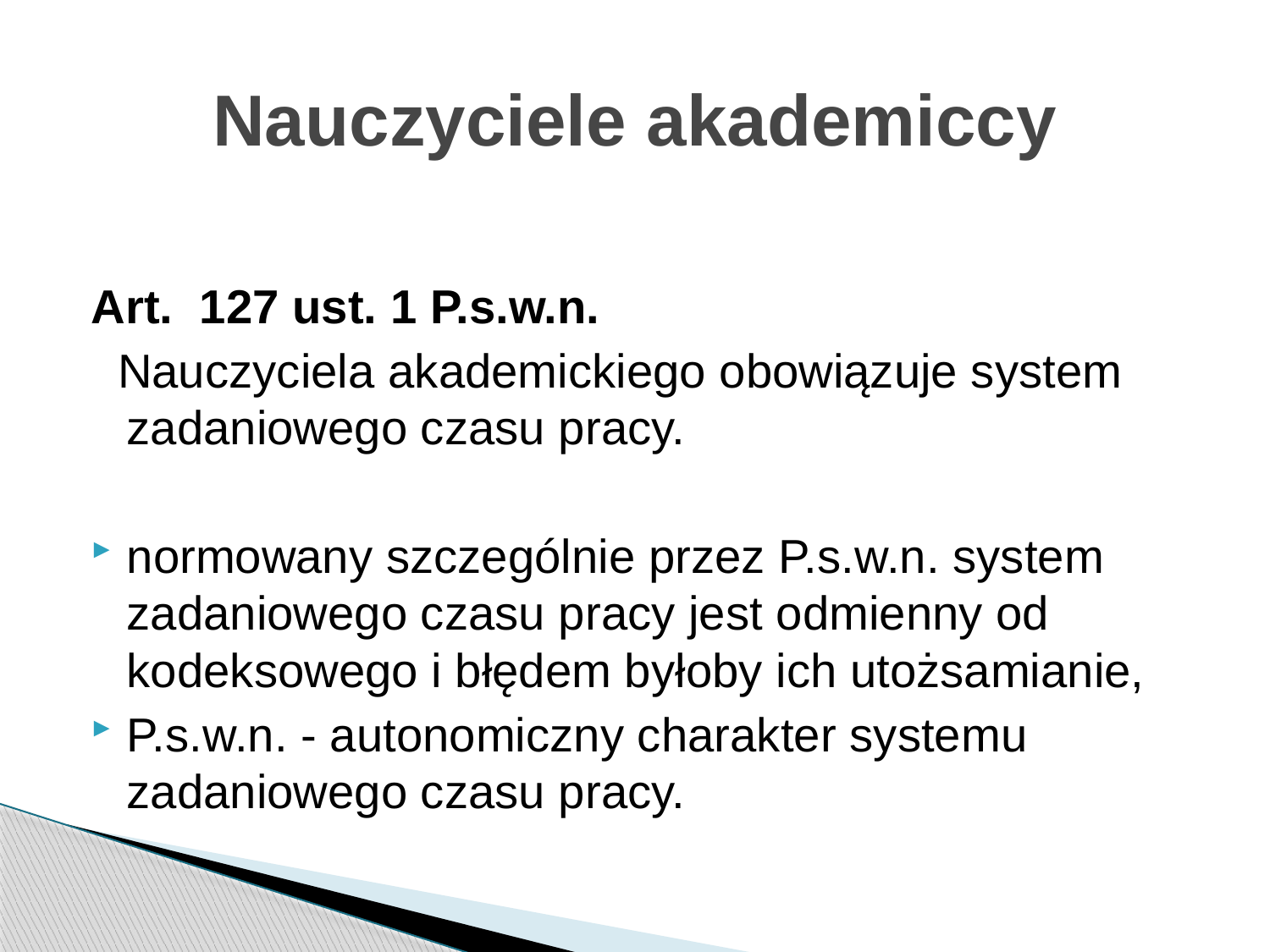

# Nauczyciele akademiccy

Art.  127 ust. 1 P.s.w.n.
  Nauczyciela akademickiego obowiązuje system zadaniowego czasu pracy.

normowany szczególnie przez P.s.w.n. system zadaniowego czasu pracy jest odmienny od kodeksowego i błędem byłoby ich utożsamianie,
P.s.w.n. - autonomiczny charakter systemu zadaniowego czasu pracy.